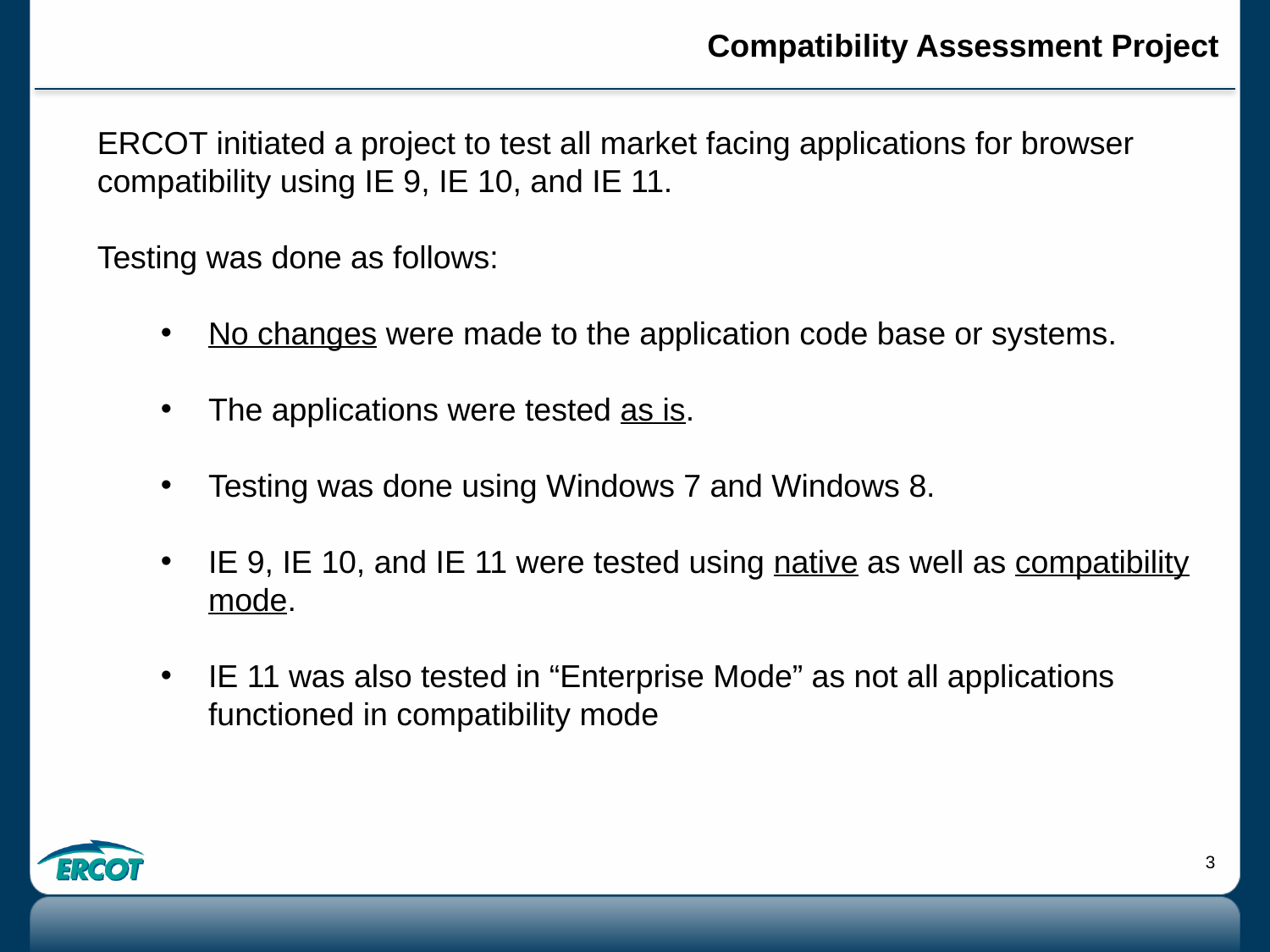

# Compatibility Assessment Project
ERCOT initiated a project to test all market facing applications for browser compatibility using IE 9, IE 10, and IE 11.

Testing was done as follows:

No changes were made to the application code base or systems.

The applications were tested as is.

Testing was done using Windows 7 and Windows 8.

IE 9, IE 10, and IE 11 were tested using native as well as compatibility mode.

IE 11 was also tested in “Enterprise Mode” as not all applications functioned in compatibility mode